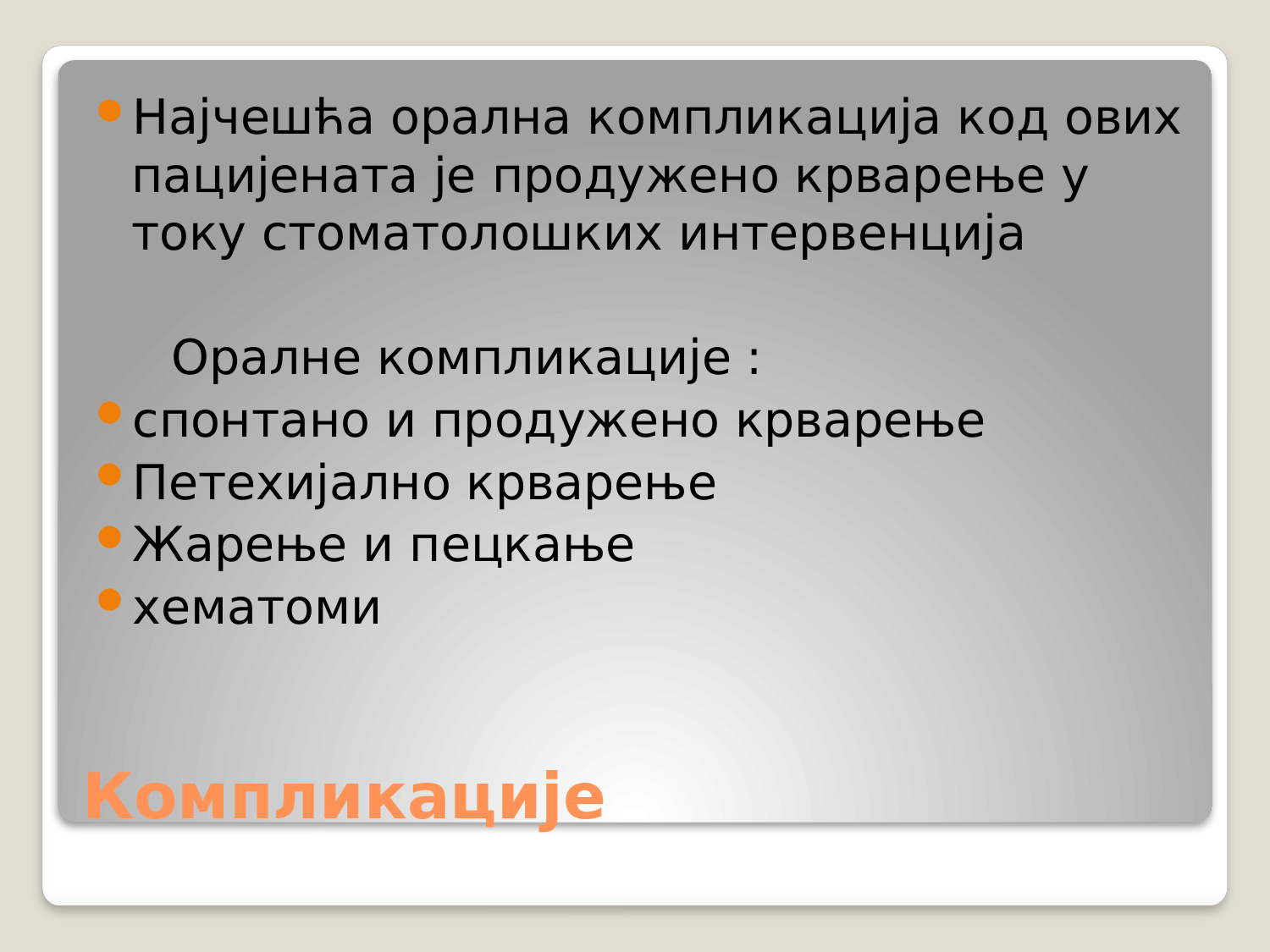

Најчешћа орална компликација код ових пацијената је продужено крварење у току стоматолошких интервенција

     Оралне компликације :
спонтано и продужено крварење
Петехијално крварење
Жарење и пецкање
хематоми
# Компликације